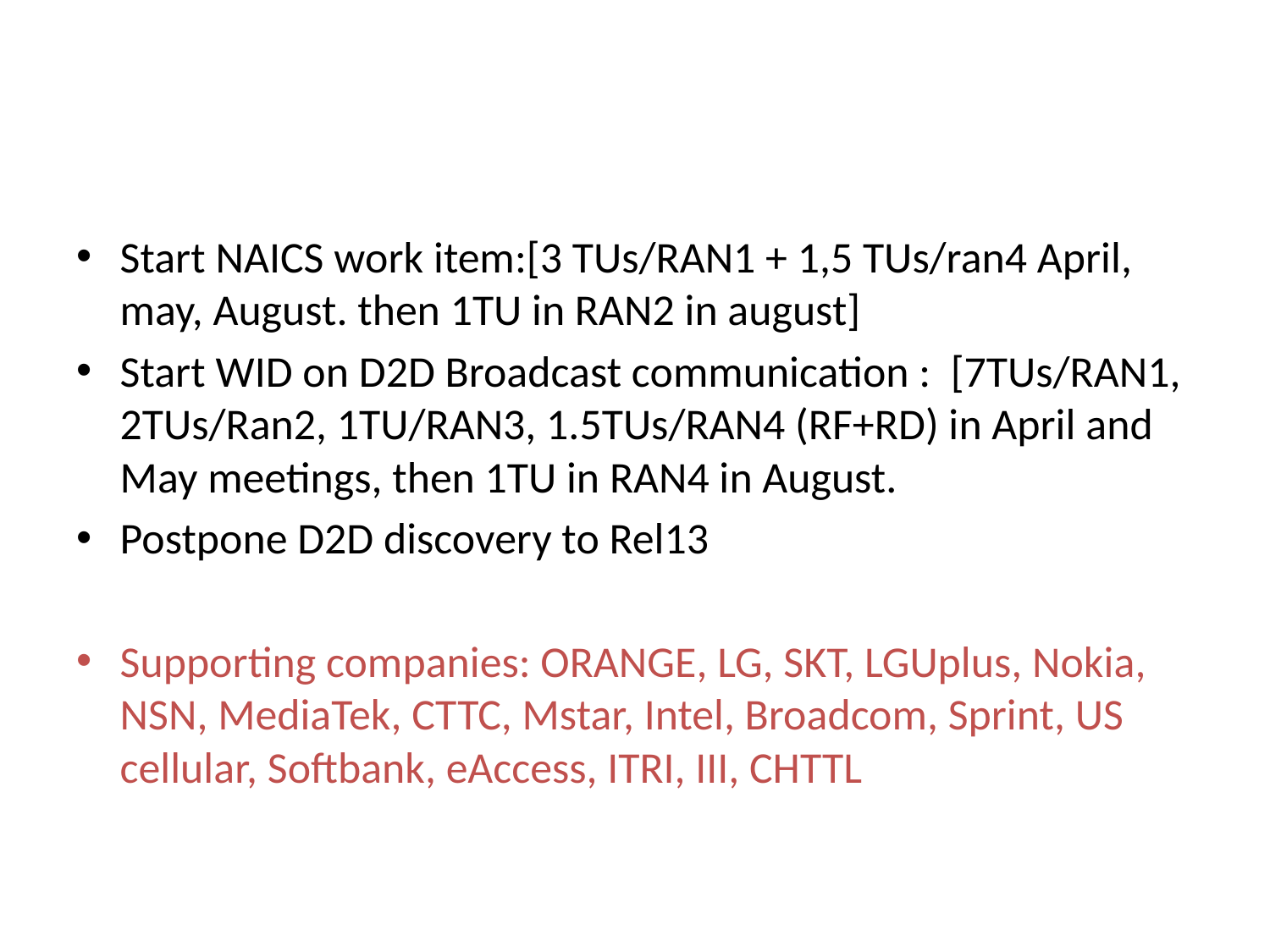

#
Start NAICS work item:[3 TUs/RAN1 + 1,5 TUs/ran4 April, may, August. then 1TU in RAN2 in august]
Start WID on D2D Broadcast communication :  [7TUs/RAN1, 2TUs/Ran2, 1TU/RAN3, 1.5TUs/RAN4 (RF+RD) in April and May meetings, then 1TU in RAN4 in August.
Postpone D2D discovery to Rel13

Supporting companies: ORANGE, LG, SKT, LGUplus, Nokia, NSN, MediaTek, CTTC, Mstar, Intel, Broadcom, Sprint, US cellular, Softbank, eAccess, ITRI, III, CHTTL